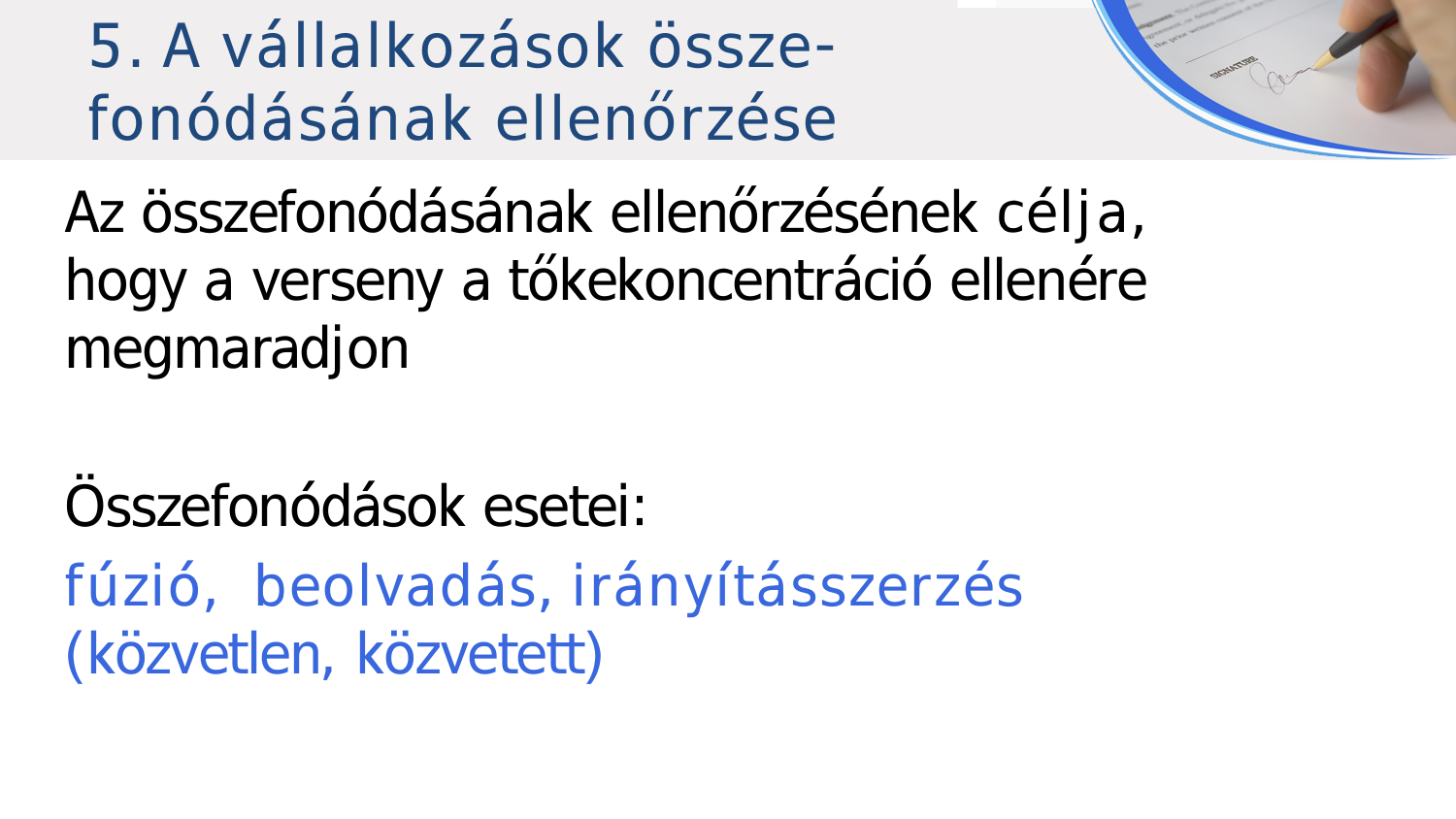

5. A vállalkozások össze-
fonódásának ellenőrzése
Az összefonódásának ellenőrzésének célja,
hogy a verseny a tőkekoncentráció ellenére megmaradjon

Összefonódások esetei:
fúzió,  beolvadás, irányításszerzés (közvetlen, közvetett)